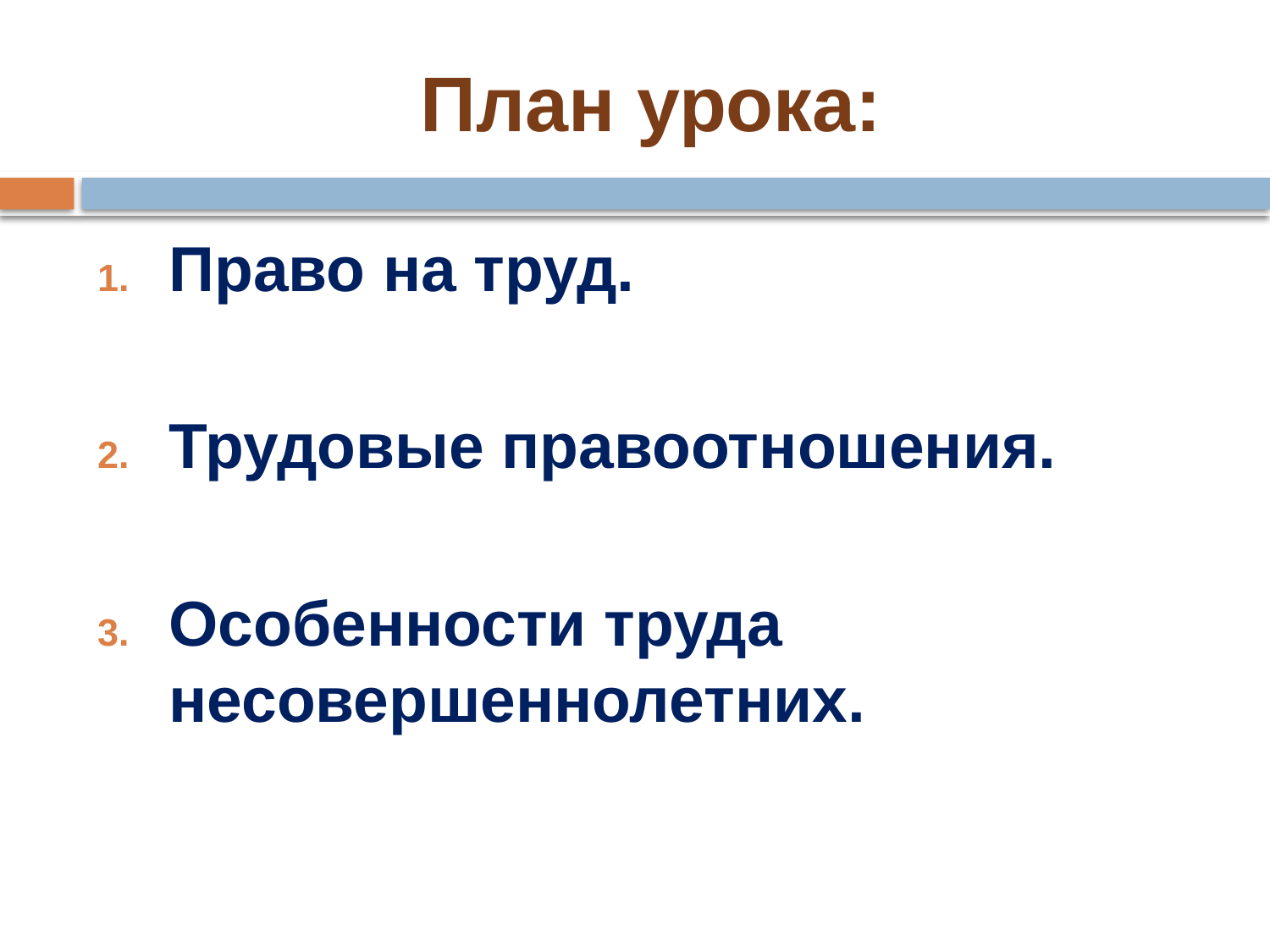

# План урока:
Право на труд.

Трудовые правоотношения.

Особенности труда несовершеннолетних.